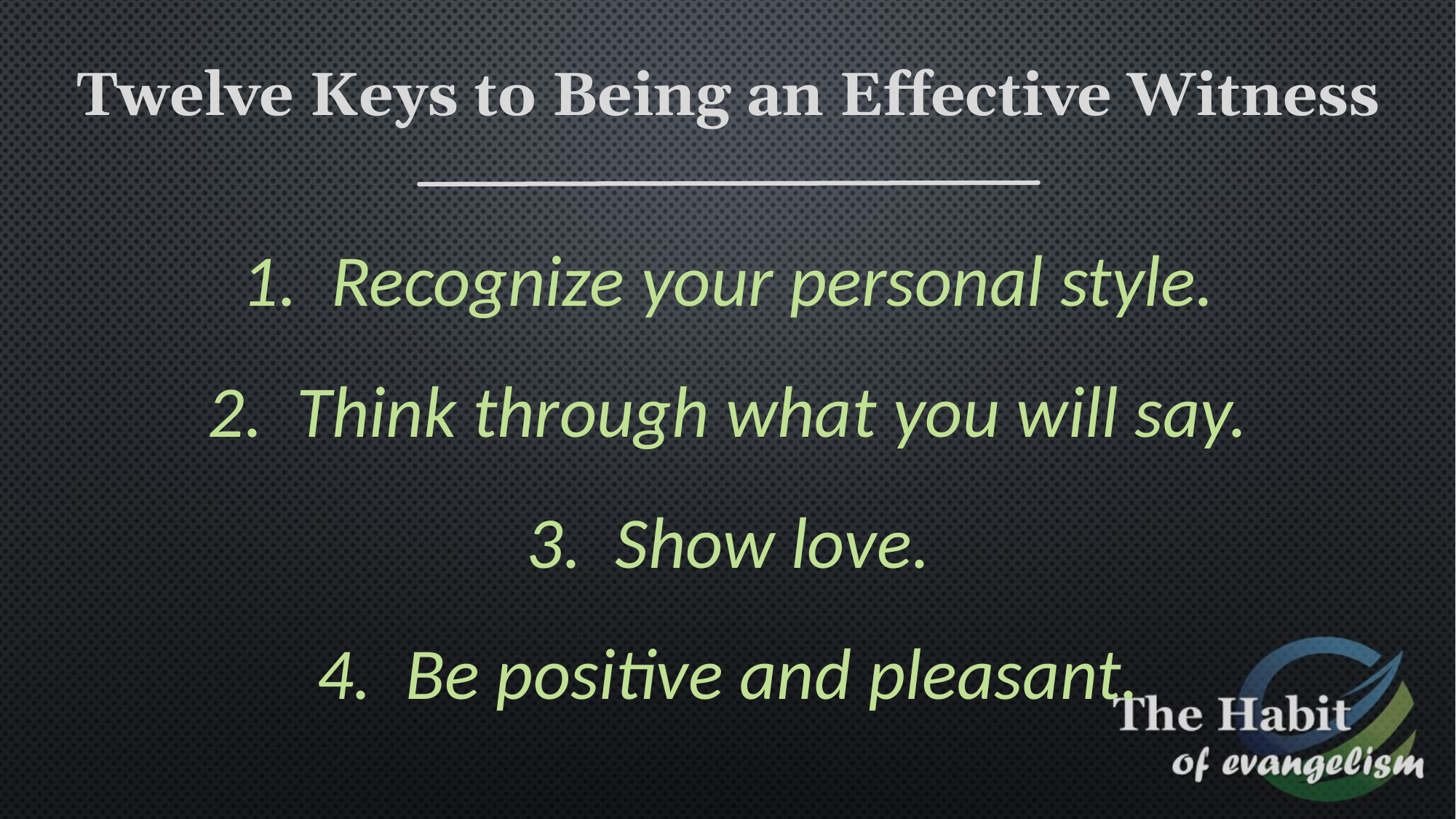

Twelve Keys to Being an Effective Witness
Recognize your personal style.
Think through what you will say.
Show love.
Be positive and pleasant.